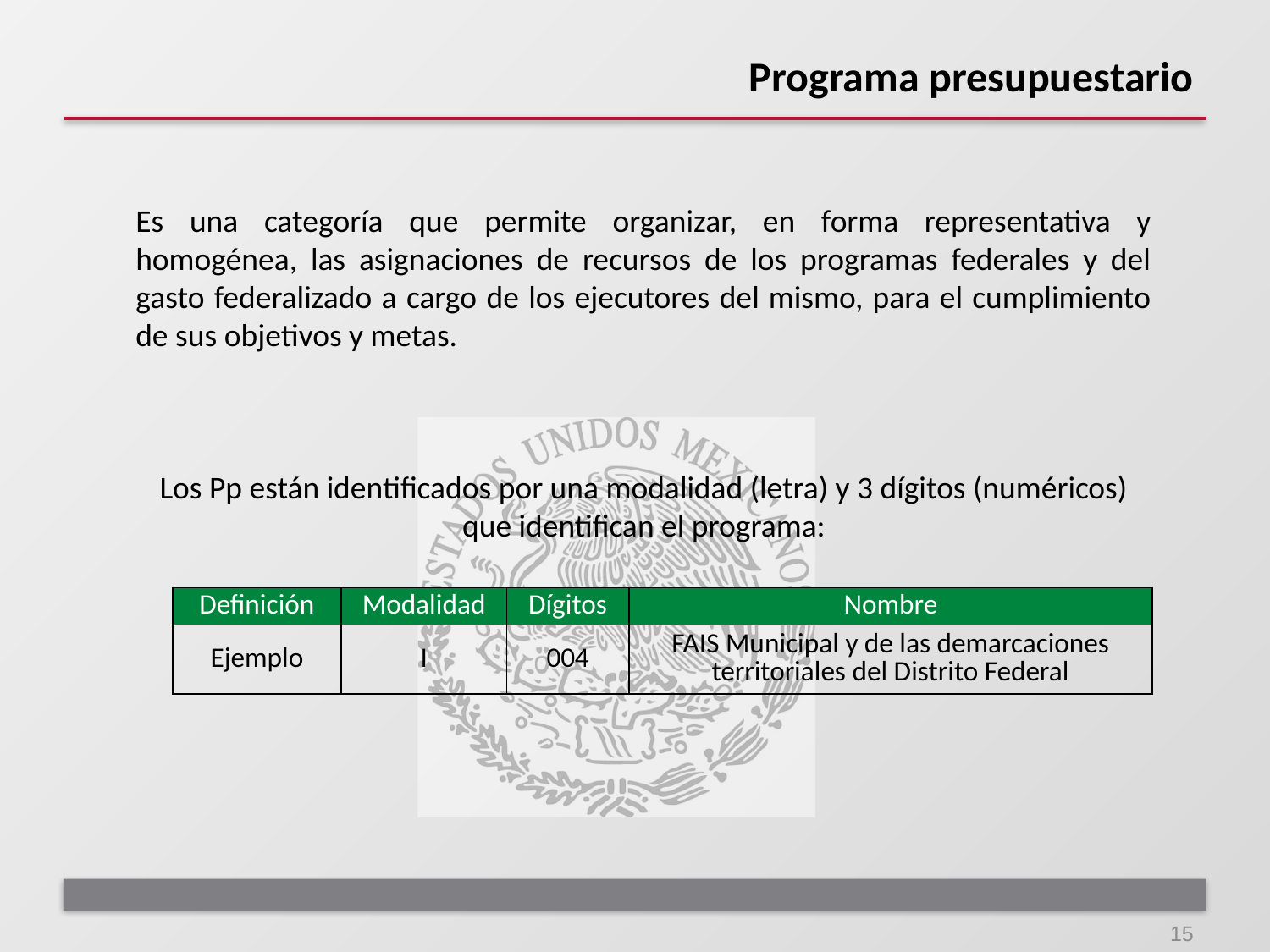

# Programa presupuestario
Es una categoría que permite organizar, en forma representativa y homogénea, las asignaciones de recursos de los programas federales y del gasto federalizado a cargo de los ejecutores del mismo, para el cumplimiento de sus objetivos y metas.

Los Pp están identificados por una modalidad (letra) y 3 dígitos (numéricos) que identifican el programa:

| Definición | Modalidad | Dígitos | Nombre |
| --- | --- | --- | --- |
| Ejemplo | I | 004 | FAIS Municipal y de las demarcaciones territoriales del Distrito Federal |
15